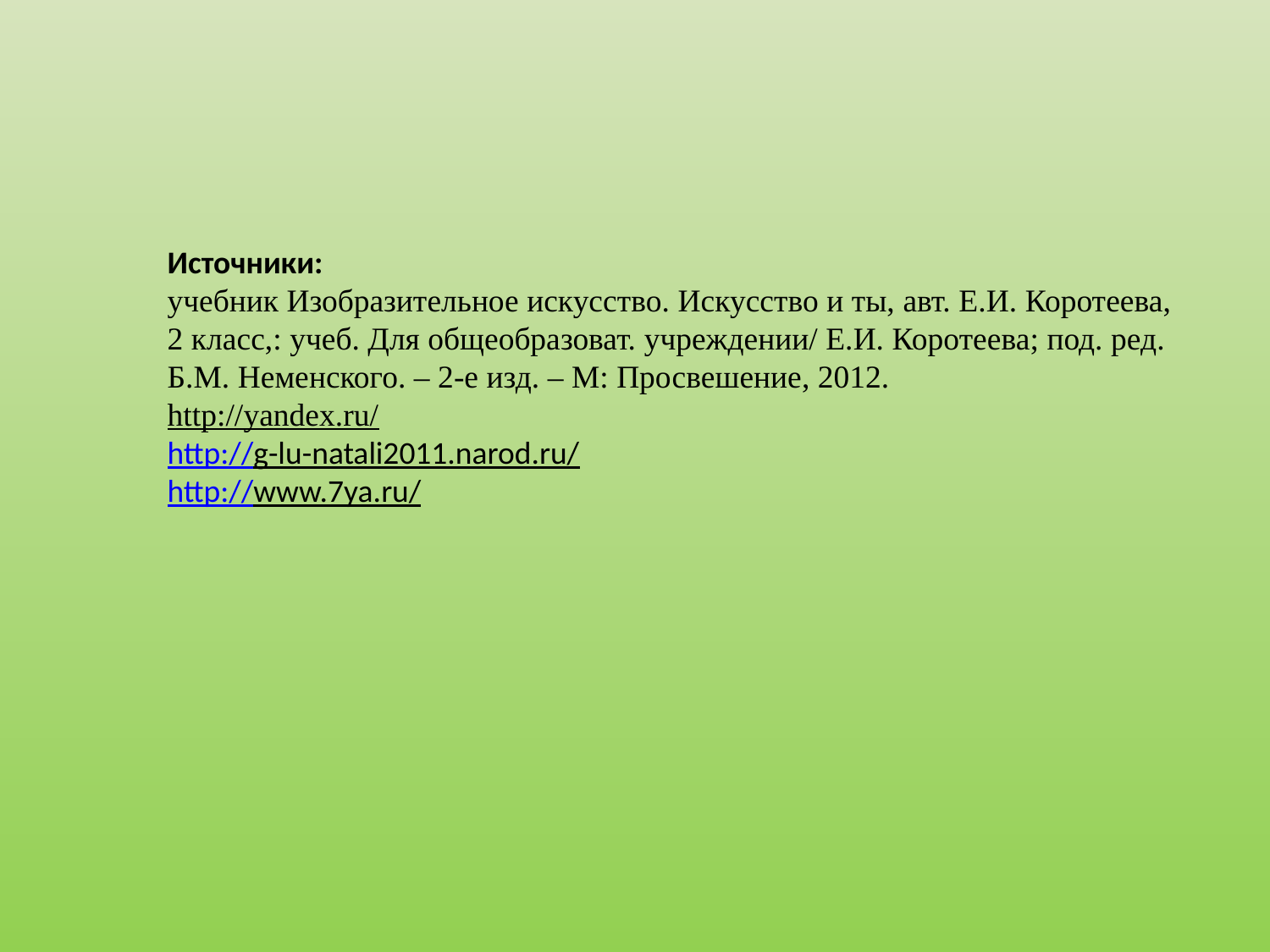

Источники:
учебник Изобразительное искусство. Искусство и ты, авт. Е.И. Коротеева, 2 класс,: учеб. Для общеобразоват. учреждении/ Е.И. Коротеева; под. ред. Б.М. Неменского. – 2-е изд. – М: Просвешение, 2012.
http://yandex.ru/
http://g-lu-natali2011.narod.ru/
http://www.7ya.ru/